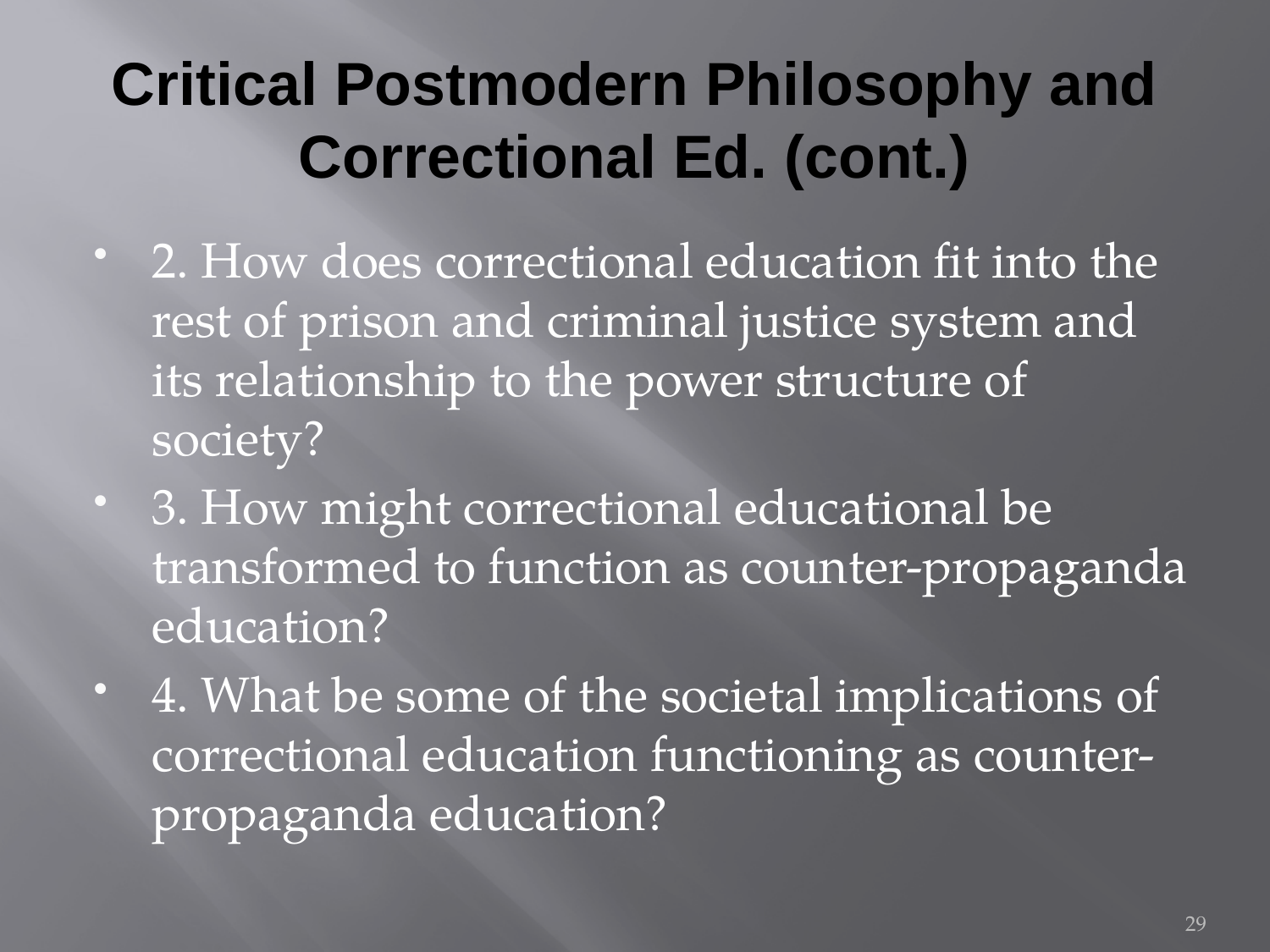

# Critical Postmodern Philosophy and Correctional Ed. (cont.)
2. How does correctional education fit into the rest of prison and criminal justice system and its relationship to the power structure of society?
3. How might correctional educational be transformed to function as counter-propaganda education?
4. What be some of the societal implications of correctional education functioning as counter-propaganda education?
29